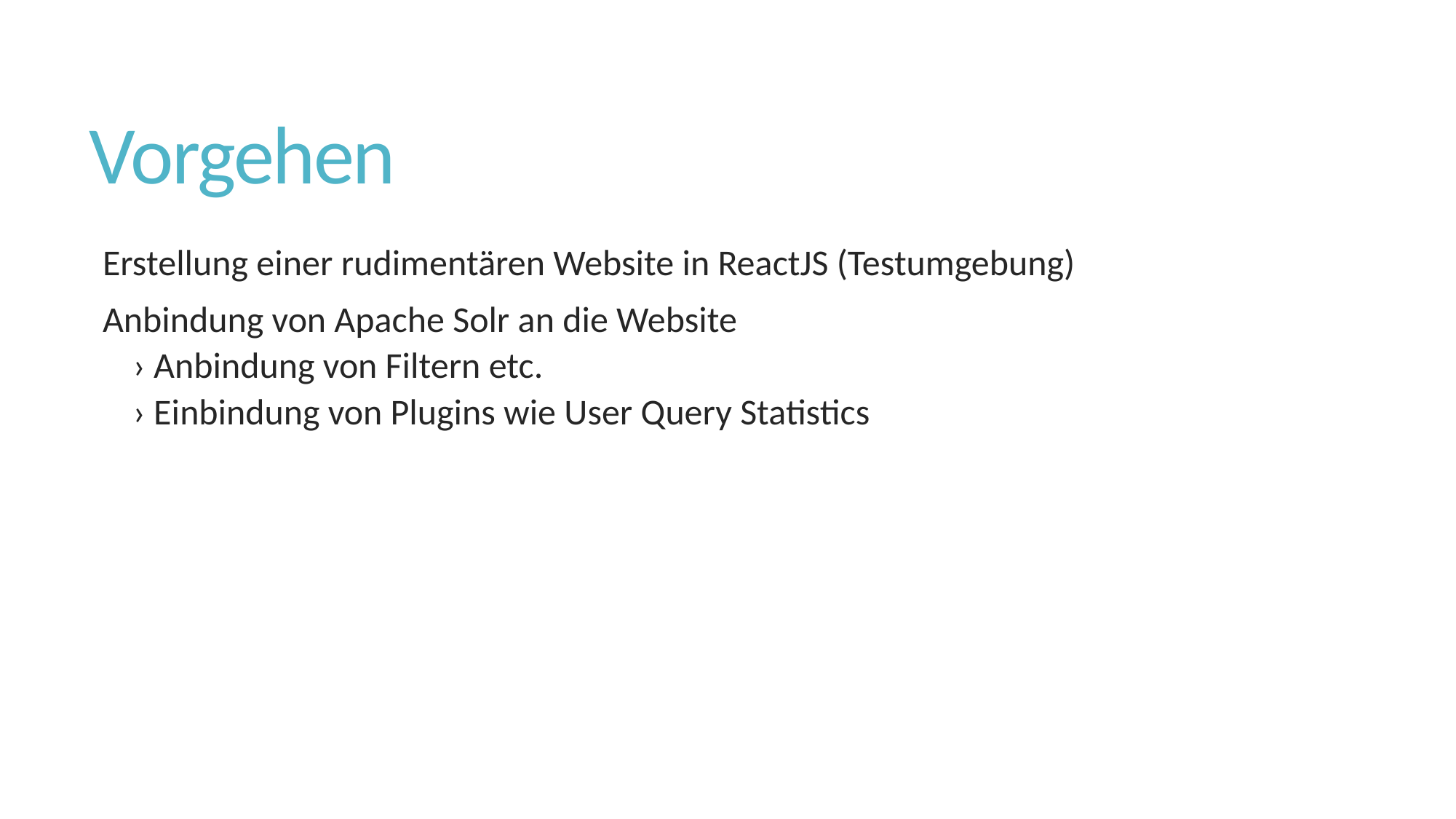

# Vorgehen
Erstellung einer rudimentären Website in ReactJS (Testumgebung)
Anbindung von Apache Solr an die Website
› Anbindung von Filtern etc.
› Einbindung von Plugins wie User Query Statistics